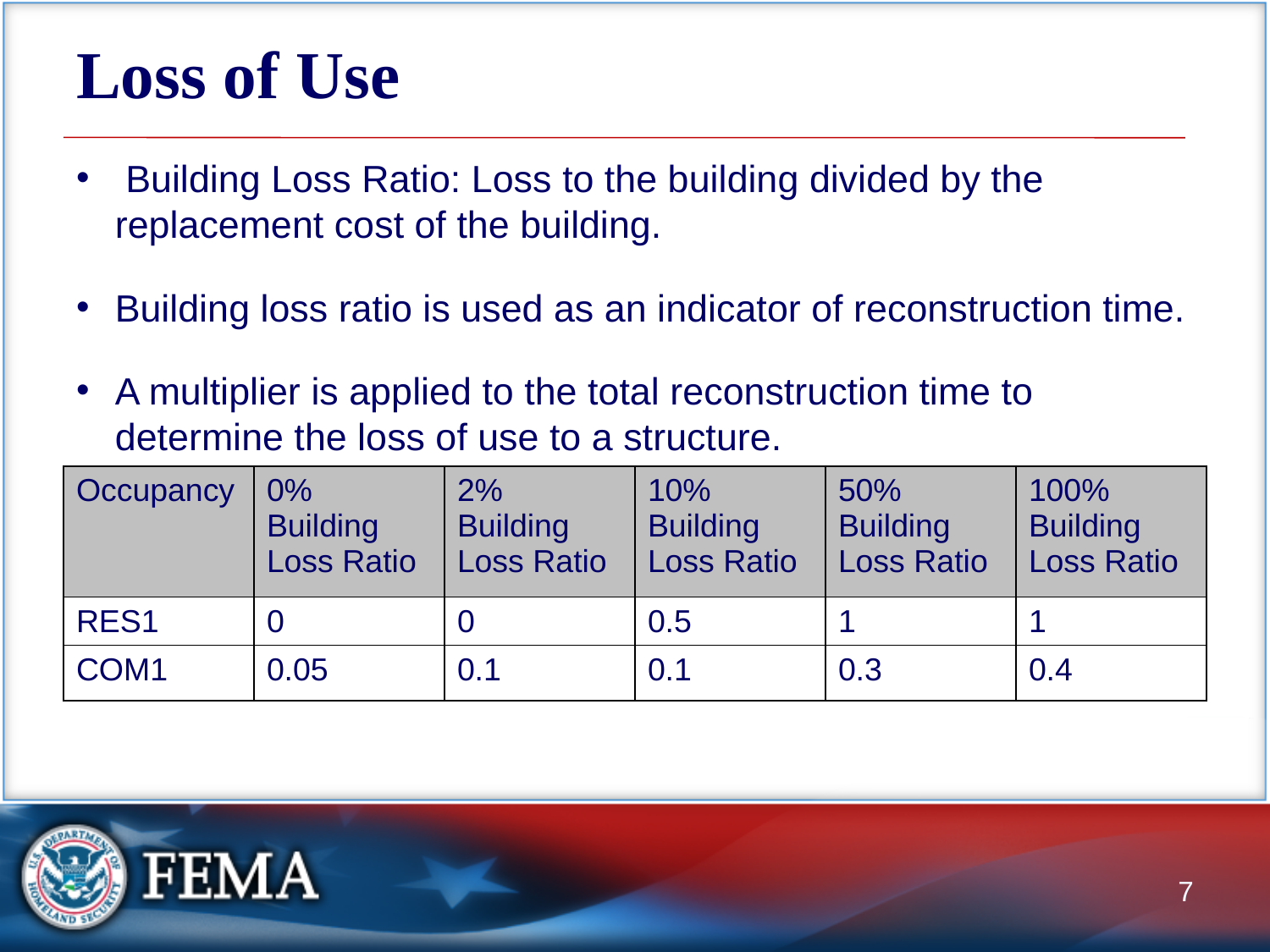

# Loss of Use
 Building Loss Ratio: Loss to the building divided by the replacement cost of the building.
Building loss ratio is used as an indicator of reconstruction time.
A multiplier is applied to the total reconstruction time to determine the loss of use to a structure.
| Occupancy | 0% Building Loss Ratio | 2% Building Loss Ratio | 10% Building Loss Ratio | 50% Building Loss Ratio | 100% Building Loss Ratio |
| --- | --- | --- | --- | --- | --- |
| RES1 | 0 | 0 | 0.5 | 1 | 1 |
| COM1 | 0.05 | 0.1 | 0.1 | 0.3 | 0.4 |
7